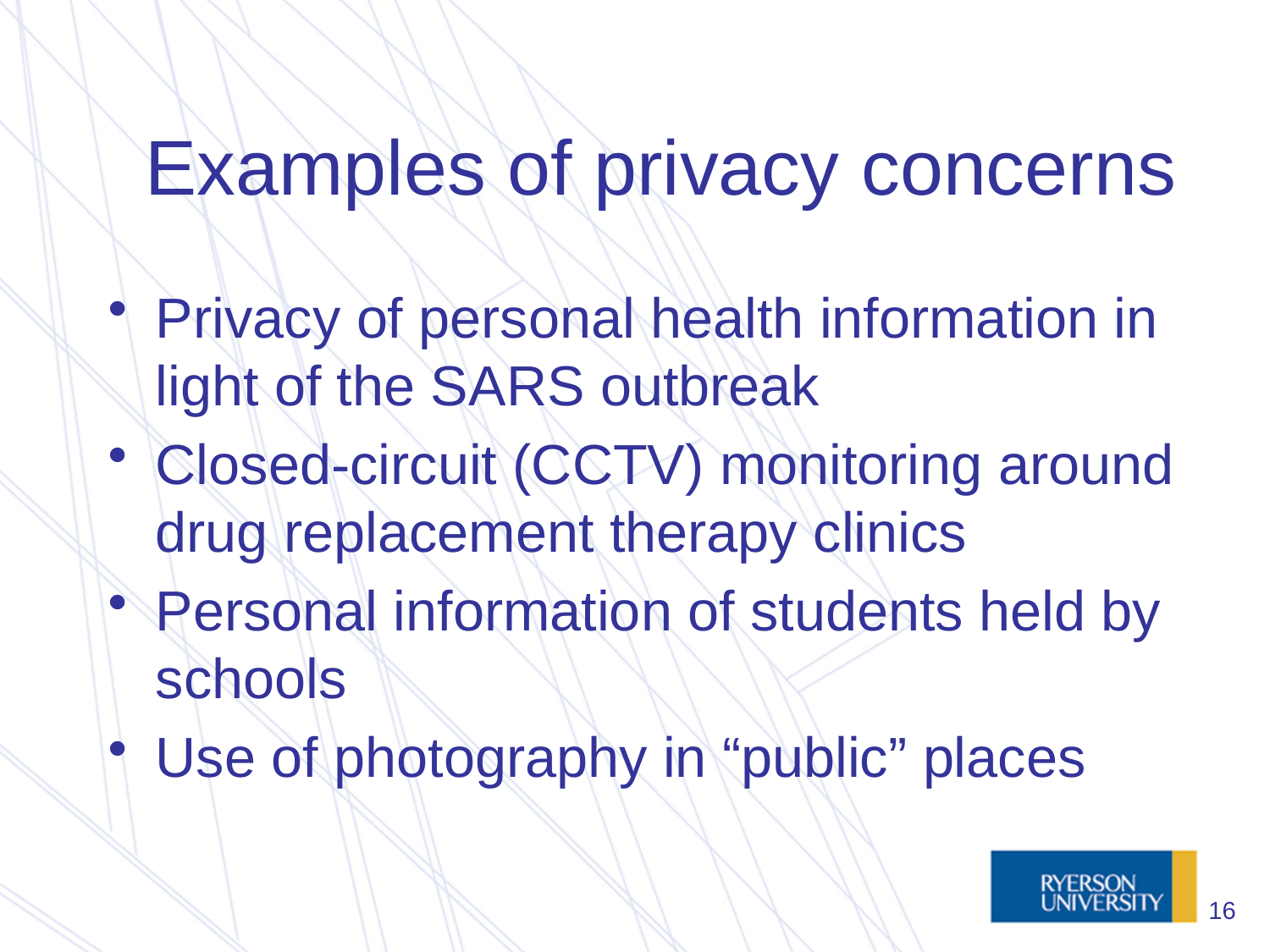

# Examples of privacy concerns
Privacy of personal health information in light of the SARS outbreak
Closed-circuit (CCTV) monitoring around drug replacement therapy clinics
Personal information of students held by schools
Use of photography in “public” places
16